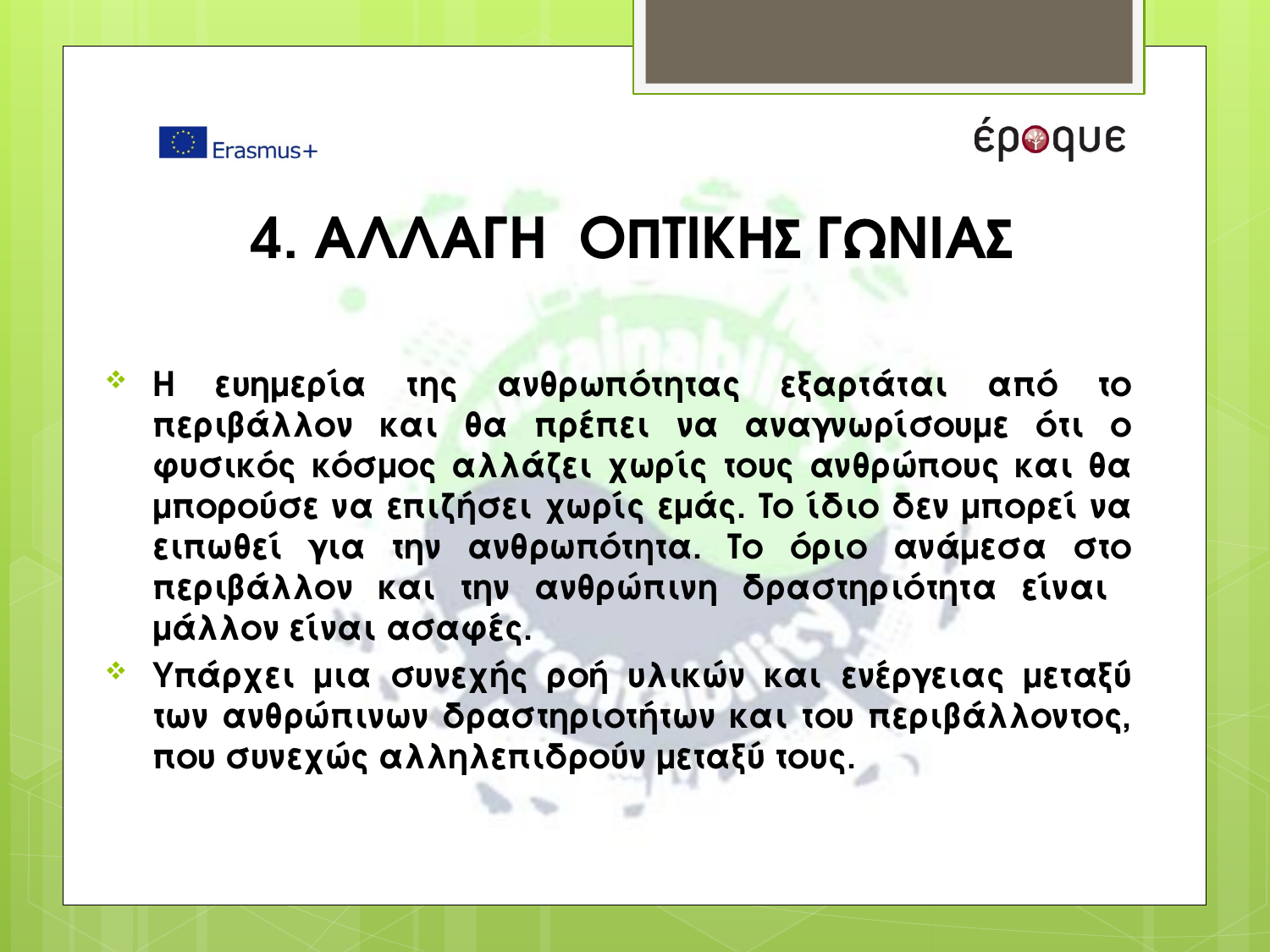

# 4. ΑΛΛΑΓΗ  ΟΠΤΙΚΗΣ ΓΩΝΙΑΣ
Η ευημερία της ανθρωπότητας εξαρτάται από το περιβάλλον και θα πρέπει να αναγνωρίσουμε ότι ο φυσικός κόσμος αλλάζει χωρίς τους ανθρώπους και θα μπορούσε να επιζήσει χωρίς εμάς. Το ίδιο δεν μπορεί να ειπωθεί για την ανθρωπότητα. Το όριο ανάμεσα στο περιβάλλον και την ανθρώπινη δραστηριότητα είναι  μάλλον είναι ασαφές.
Υπάρχει μια συνεχής ροή υλικών και ενέργειας μεταξύ των ανθρώπινων δραστηριοτήτων και του περιβάλλοντος, που συνεχώς αλληλεπιδρούν μεταξύ τους.